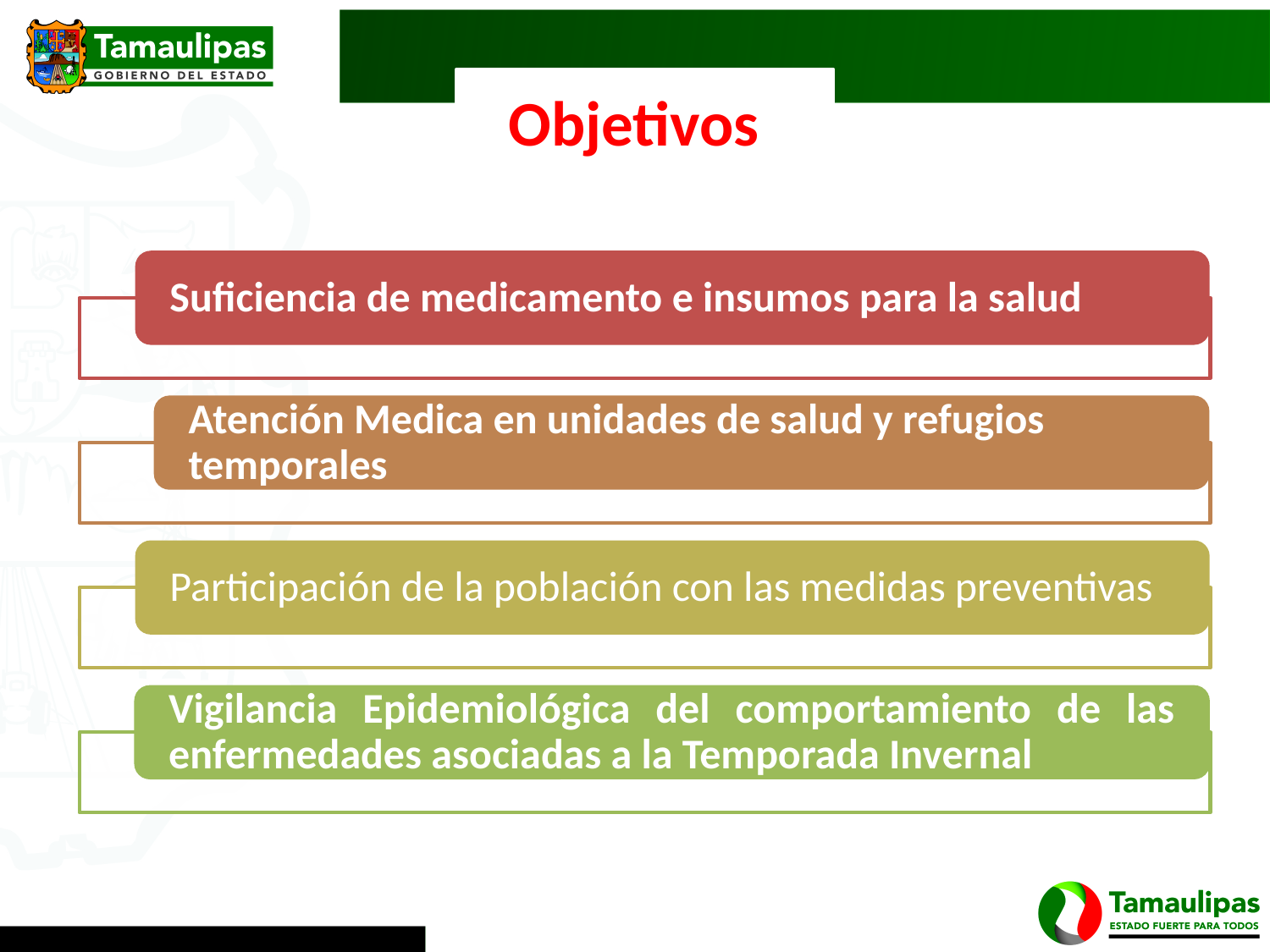

Objetivos
Suficiencia de medicamento e insumos para la salud
Atención Medica en unidades de salud y refugios temporales
Participación de la población con las medidas preventivas
Vigilancia Epidemiológica del comportamiento de las enfermedades asociadas a la Temporada Invernal